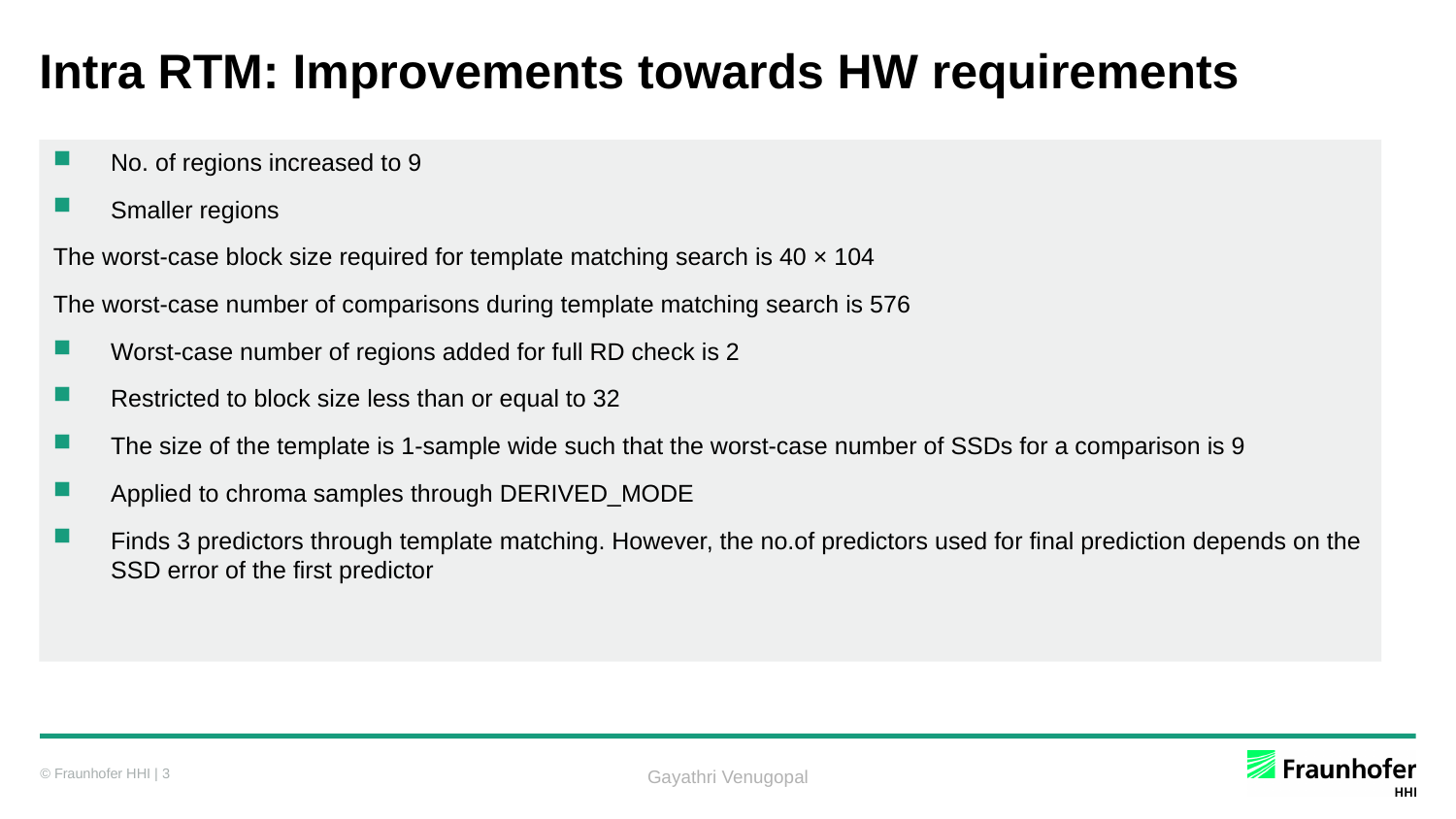

# Intra RTM: Improvements towards HW requirements
No. of regions increased to 9
Smaller regions
The worst-case block size required for template matching search is 40 × 104
The worst-case number of comparisons during template matching search is 576
Worst-case number of regions added for full RD check is 2
Restricted to block size less than or equal to 32
The size of the template is 1-sample wide such that the worst-case number of SSDs for a comparison is 9
Applied to chroma samples through DERIVED_MODE
Finds 3 predictors through template matching. However, the no.of predictors used for final prediction depends on the SSD error of the first predictor

Gayathri Venugopal